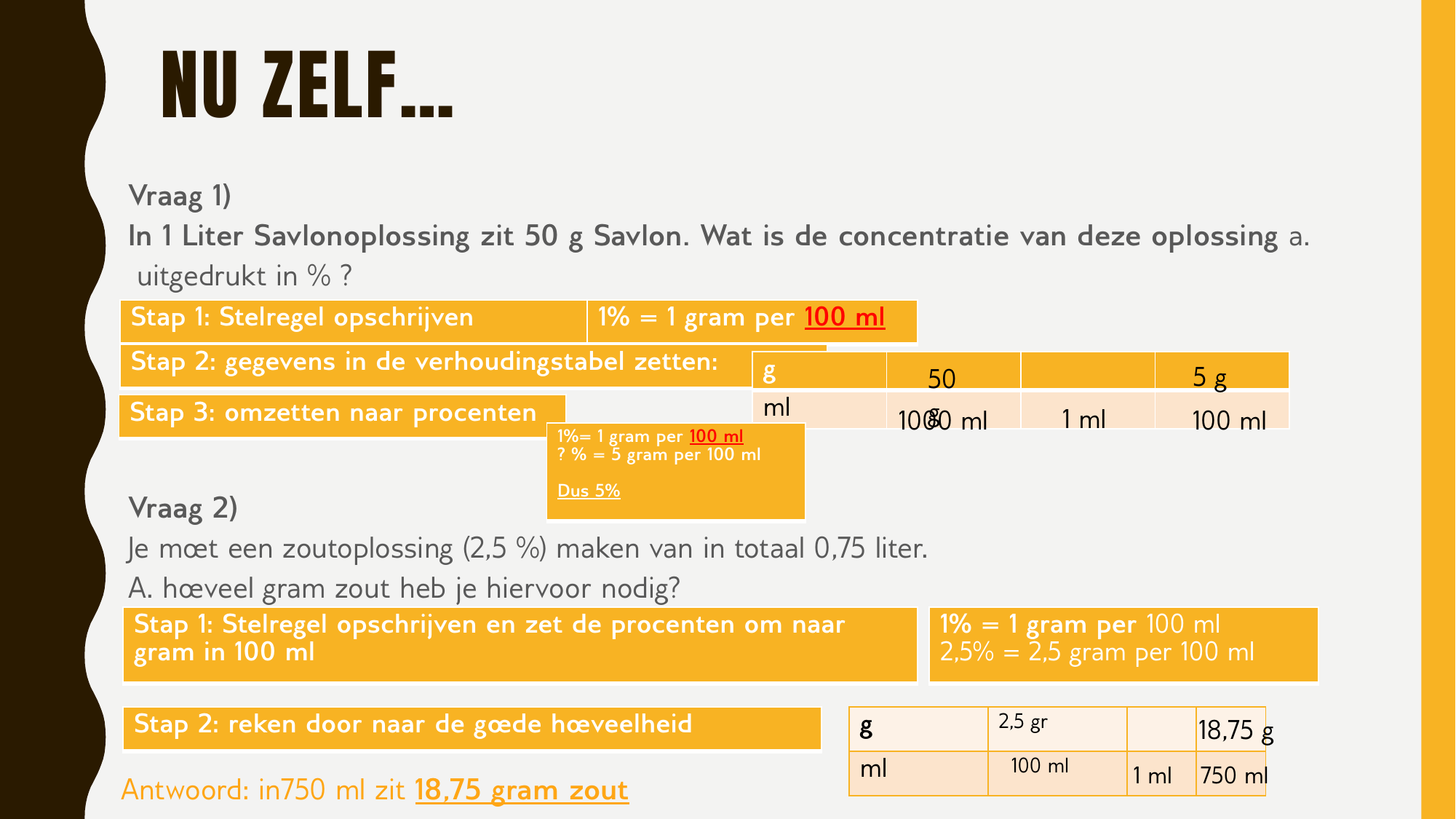

# Nu zelf…
Vraag 1)
In 1 Liter Savlonoplossing zit 50 g Savlon. Wat is de concentratie van deze oplossing a.   uitgedrukt in % ?

Vraag 2)
Je moet een zoutoplossing (2,5 %) maken van in totaal 0,75 liter.
A. hoeveel gram zout heb je hiervoor nodig?
| Stap 1: Stelregel opschrijven |
| --- |
| 1% = 1 gram per 100 ml |
| --- |
| Stap 2: gegevens in de verhoudingstabel zetten: |
| --- |
| g |  |  |  |
| --- | --- | --- | --- |
| ml |  |  |  |
5 g
50 g
| Stap 3: omzetten naar procenten |
| --- |
1 ml
1000 ml
100 ml
| 1%= 1 gram per 100 ml ? % = 5 gram per 100 ml Dus 5% |
| --- |
| Stap 1: Stelregel opschrijven en zet de procenten om naar gram in 100 ml |
| --- |
| 1% = 1 gram per 100 ml 2,5% = 2,5 gram per 100 ml |
| --- |
| Stap 2: reken door naar de goede hoeveelheid |
| --- |
| g | 2,5 gr |  |  |
| --- | --- | --- | --- |
| ml | 100 ml |  |  |
18,75 g
 1 ml
 750 ml
Antwoord: in750 ml zit 18,75 gram zout